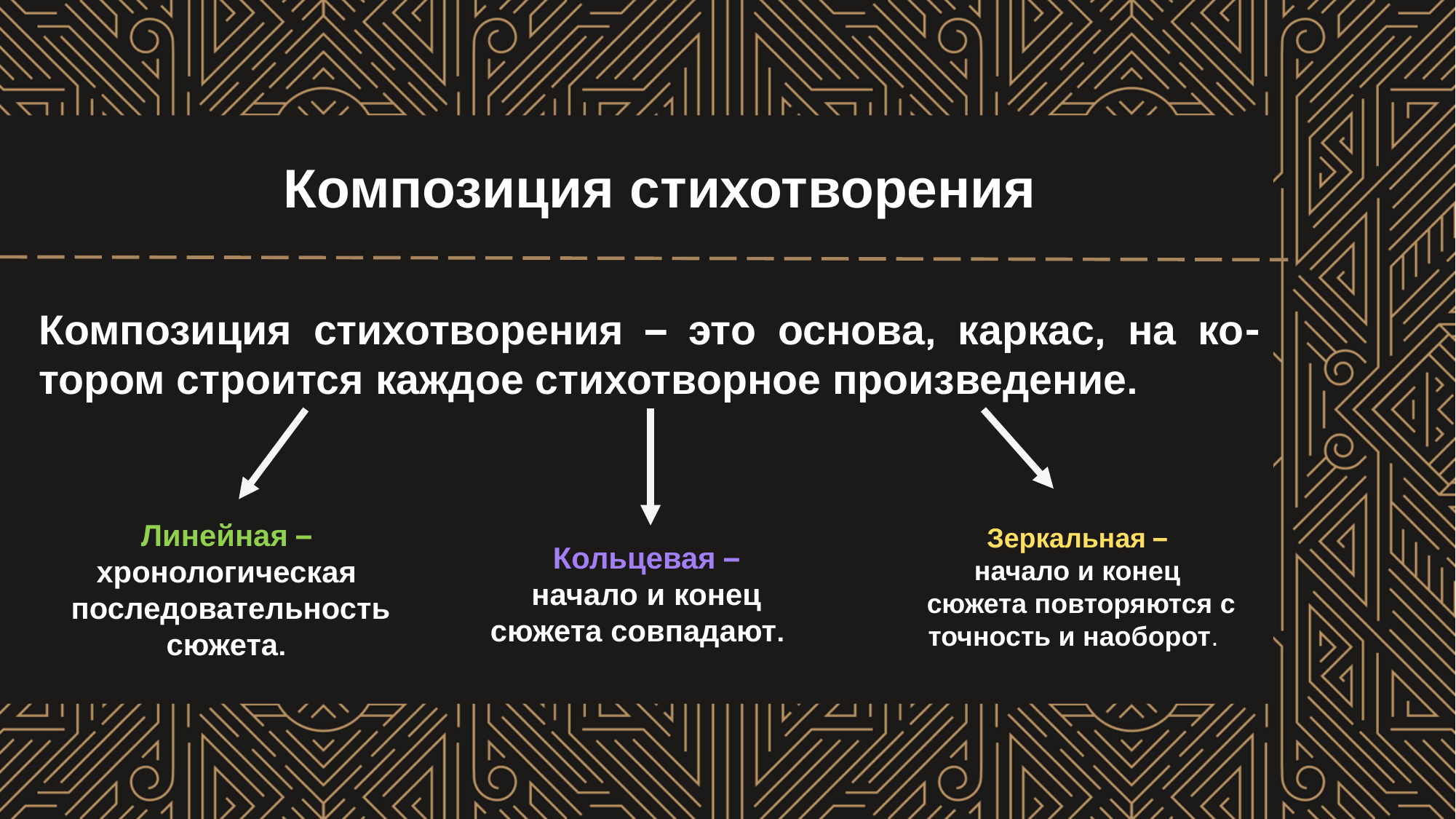

Композиция стихотворения
Композиция стихотворения – это основа, каркас, на ко-тором строится каждое стихотворное произведение.
Линейная –
хронологическая
последовательность сюжета.
Зеркальная –
начало и конец
сюжета повторяются с точность и наоборот.
Кольцевая –
начало и конец
сюжета совпадают.